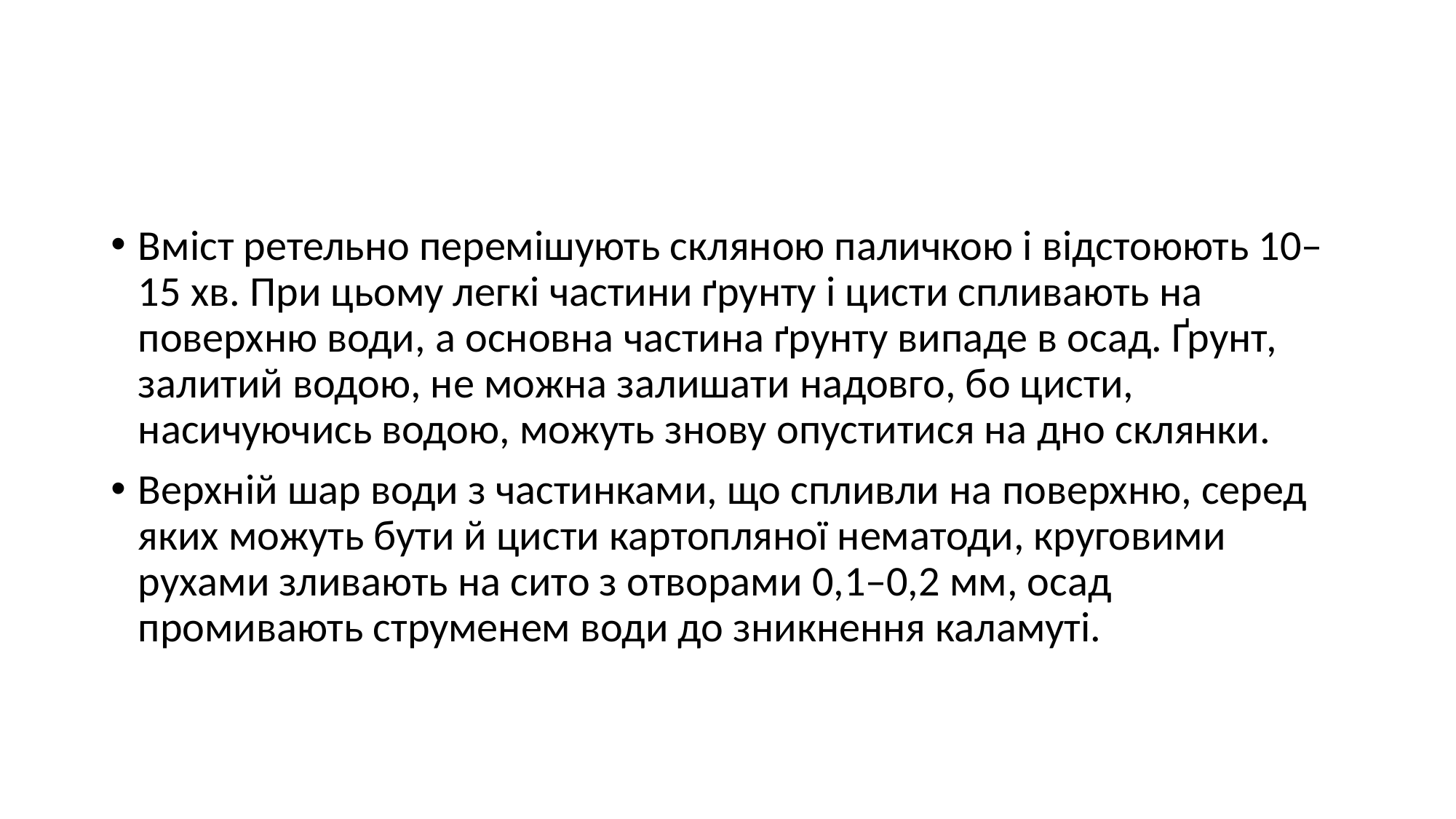

#
Вміст ретельно перемішують скляною паличкою і відстоюють 10–15 хв. При цьому легкі частини ґрунту і цисти спливають на поверхню води, а основна частина ґрунту випаде в осад. Ґрунт, залитий водою, не можна залишати надовго, бо цисти, насичуючись водою, можуть знову опуститися на дно склянки.
Верхній шар води з частинками, що спливли на поверхню, серед яких можуть бути й цисти картопляної нематоди, круговими рухами зливають на сито з отворами 0,1–0,2 мм, осад промивають струменем води до зникнення каламуті.